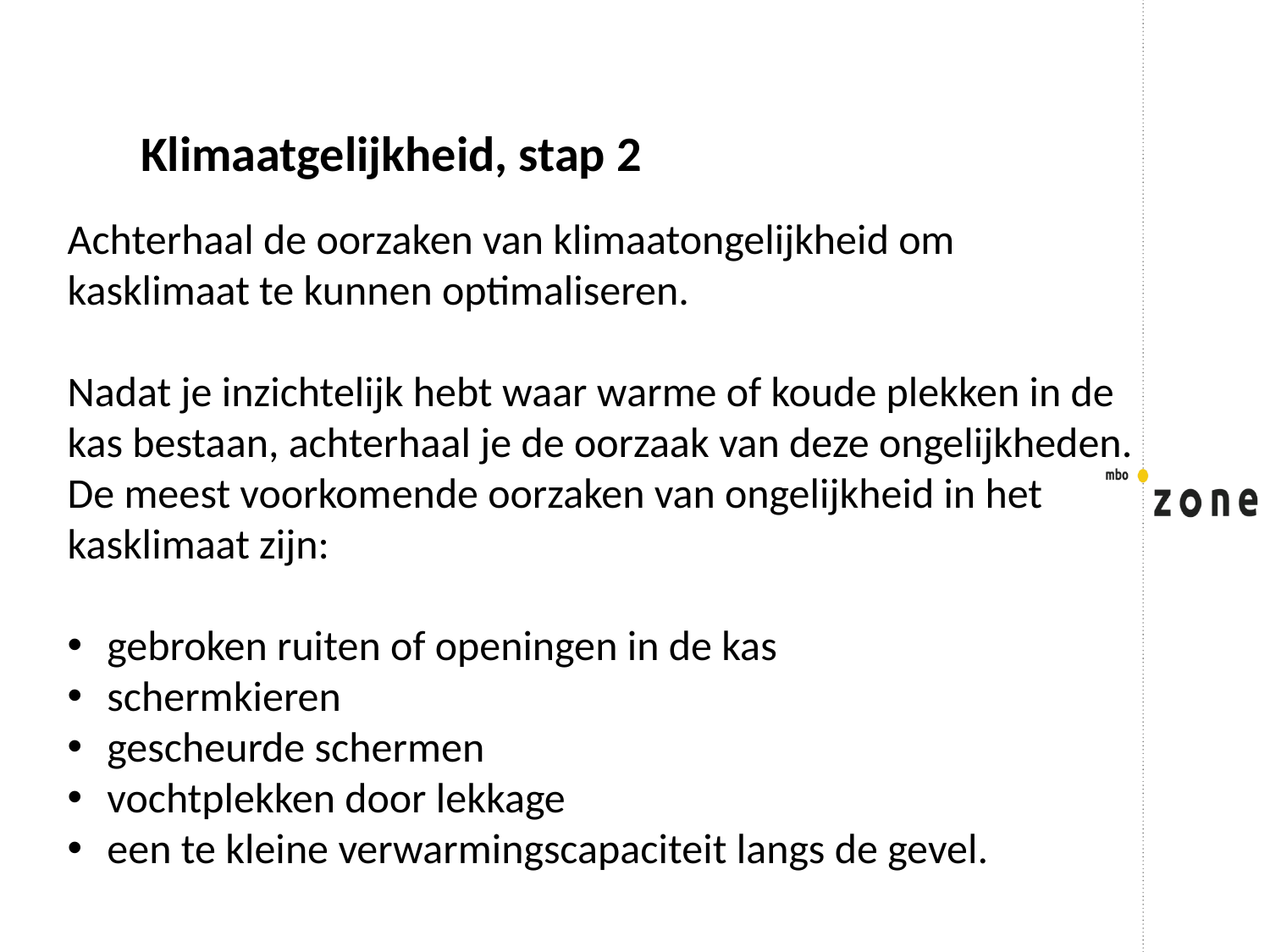

Klimaatgelijkheid, stap 2
Achterhaal de oorzaken van klimaatongelijkheid om kasklimaat te kunnen optimaliseren.

Nadat je inzichtelijk hebt waar warme of koude plekken in de kas bestaan, achterhaal je de oorzaak van deze ongelijkheden.
De meest voorkomende oorzaken van ongelijkheid in het kasklimaat zijn:
gebroken ruiten of openingen in de kas
schermkieren
gescheurde schermen
vochtplekken door lekkage
een te kleine verwarmingscapaciteit langs de gevel.